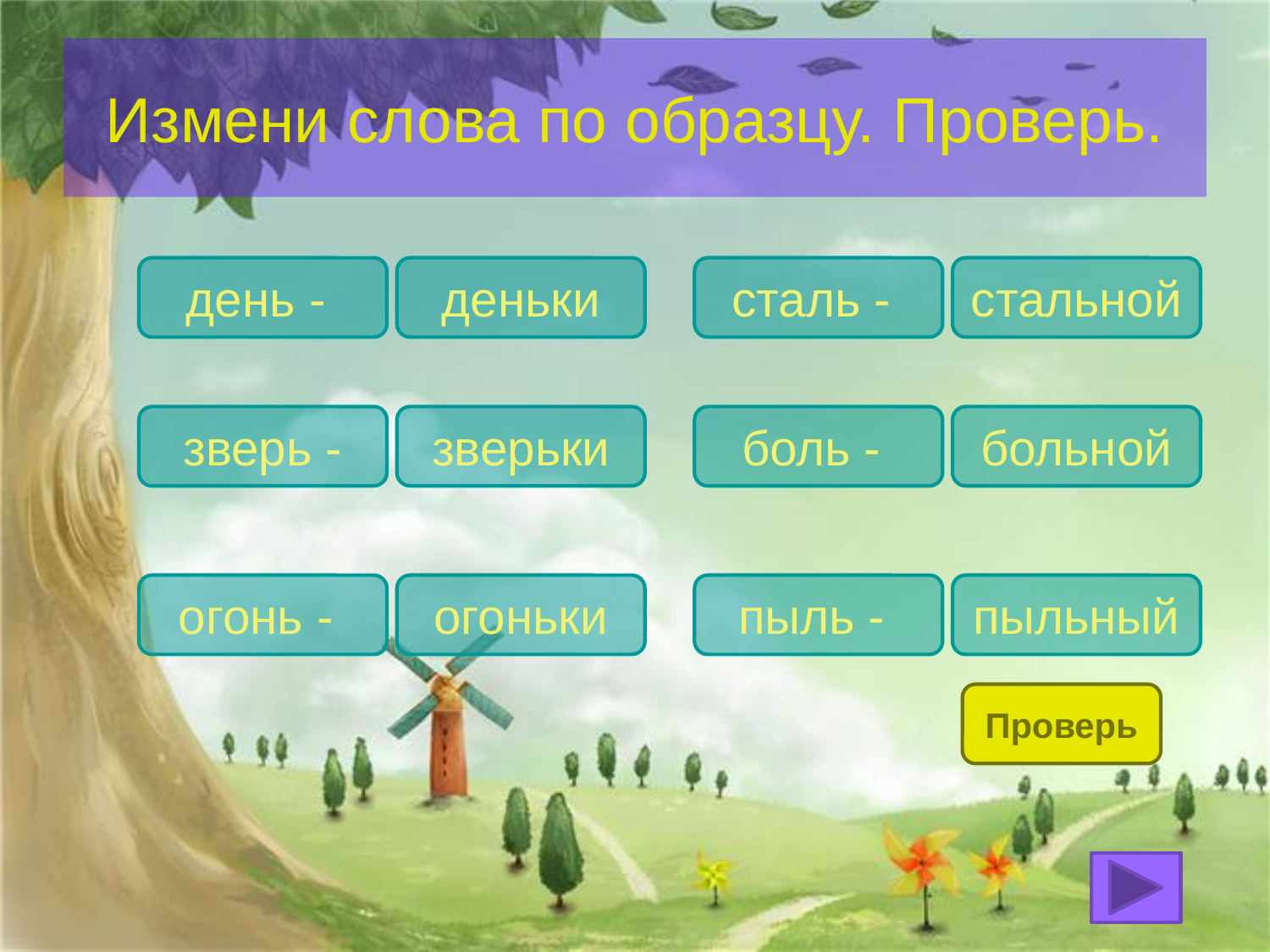

# Измени слова по образцу. Проверь.
день -
деньки
сталь -
стальной
зверь -
зверьки
боль -
больной
огонь -
огоньки
пыль -
пыльный
Проверь